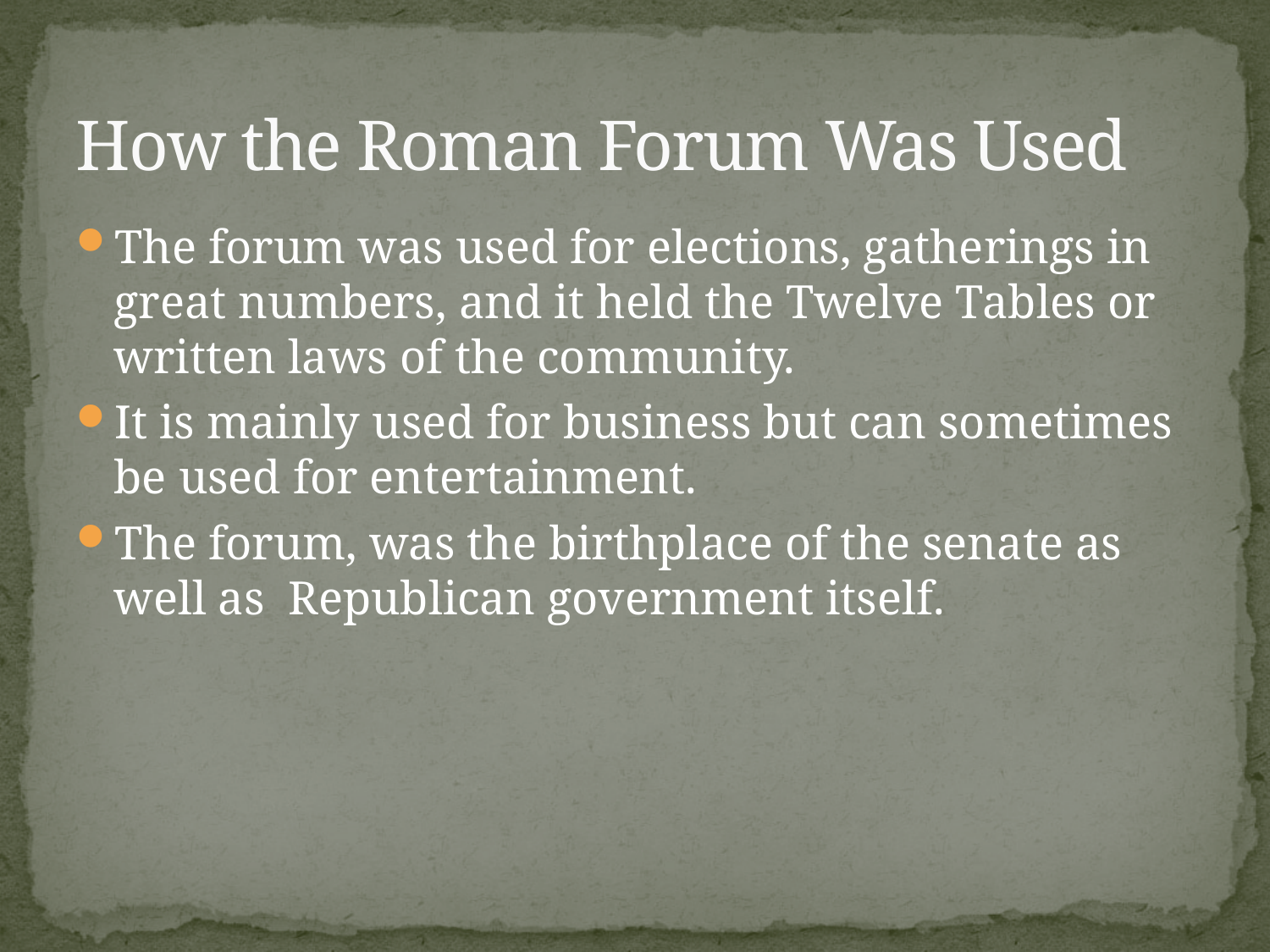

# How the Roman Forum Was Used
The forum was used for elections, gatherings in great numbers, and it held the Twelve Tables or written laws of the community.
It is mainly used for business but can sometimes be used for entertainment.
The forum, was the birthplace of the senate as well as  Republican government itself.